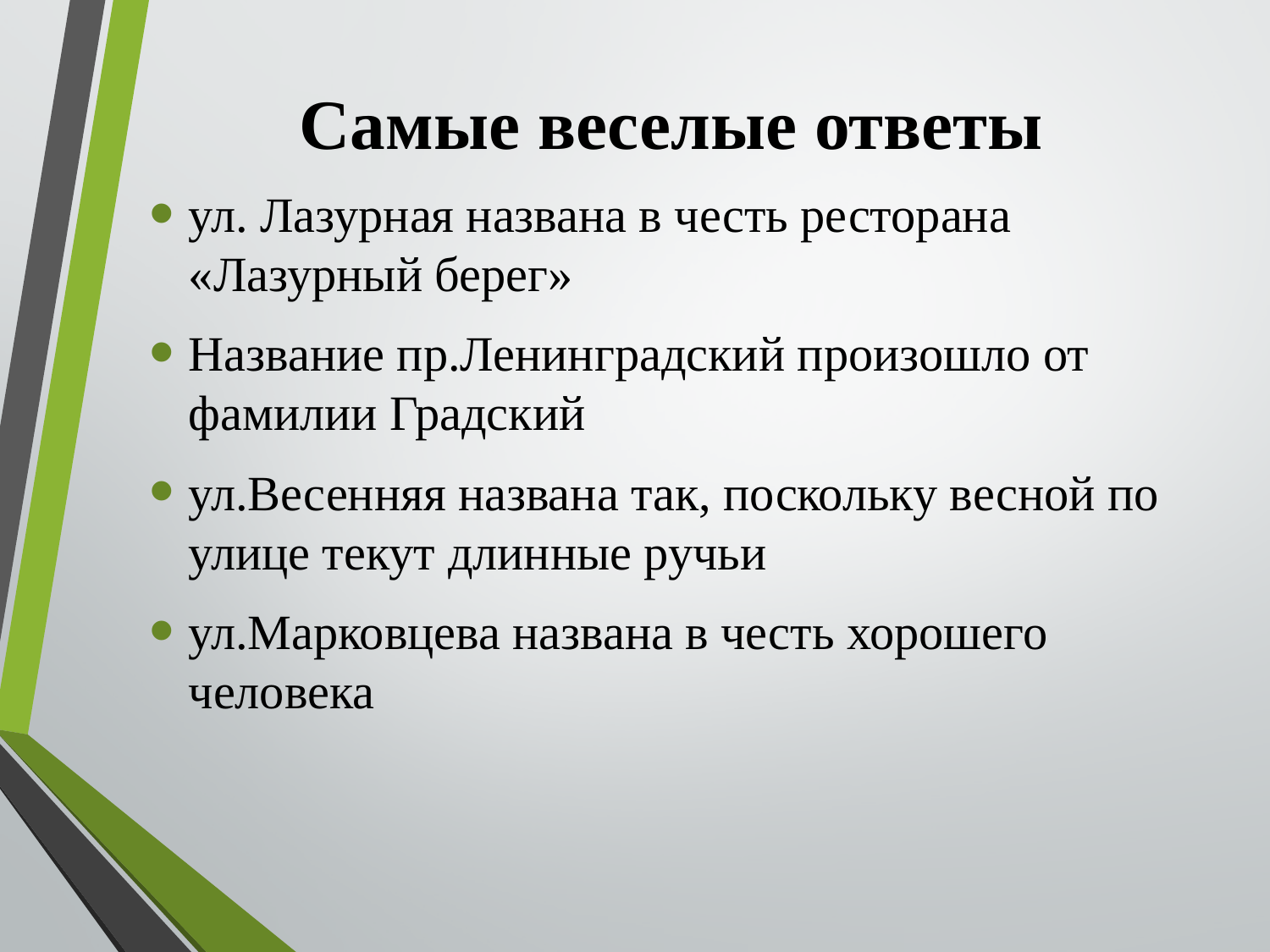

# Самые веселые ответы
ул. Лазурная названа в честь ресторана «Лазурный берег»
Название пр.Ленинградский произошло от фамилии Градский
ул.Весенняя названа так, поскольку весной по улице текут длинные ручьи
ул.Марковцева названа в честь хорошего человека